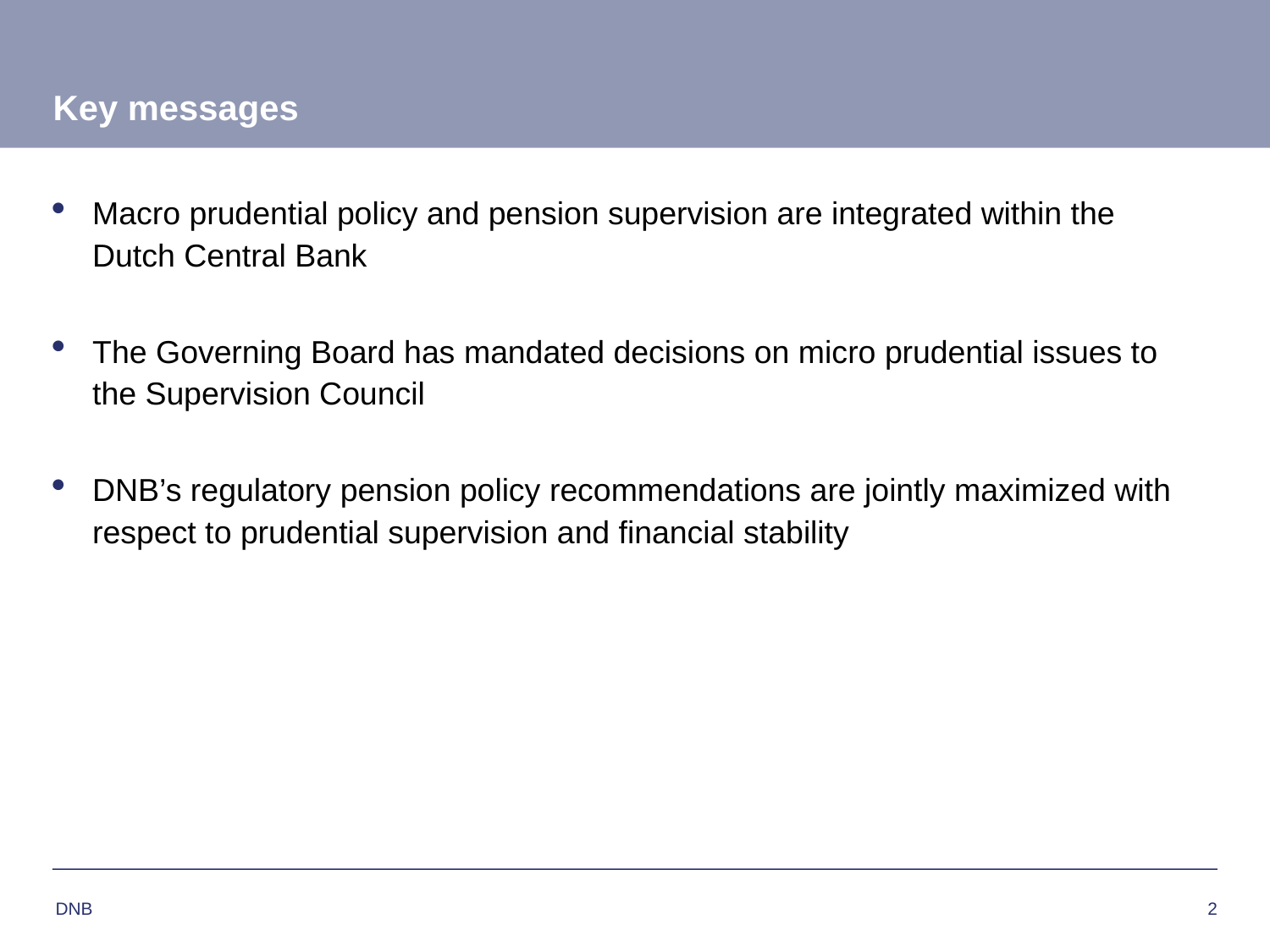

# Key messages
Macro prudential policy and pension supervision are integrated within the Dutch Central Bank

The Governing Board has mandated decisions on micro prudential issues to the Supervision Council

DNB’s regulatory pension policy recommendations are jointly maximized with respect to prudential supervision and financial stability